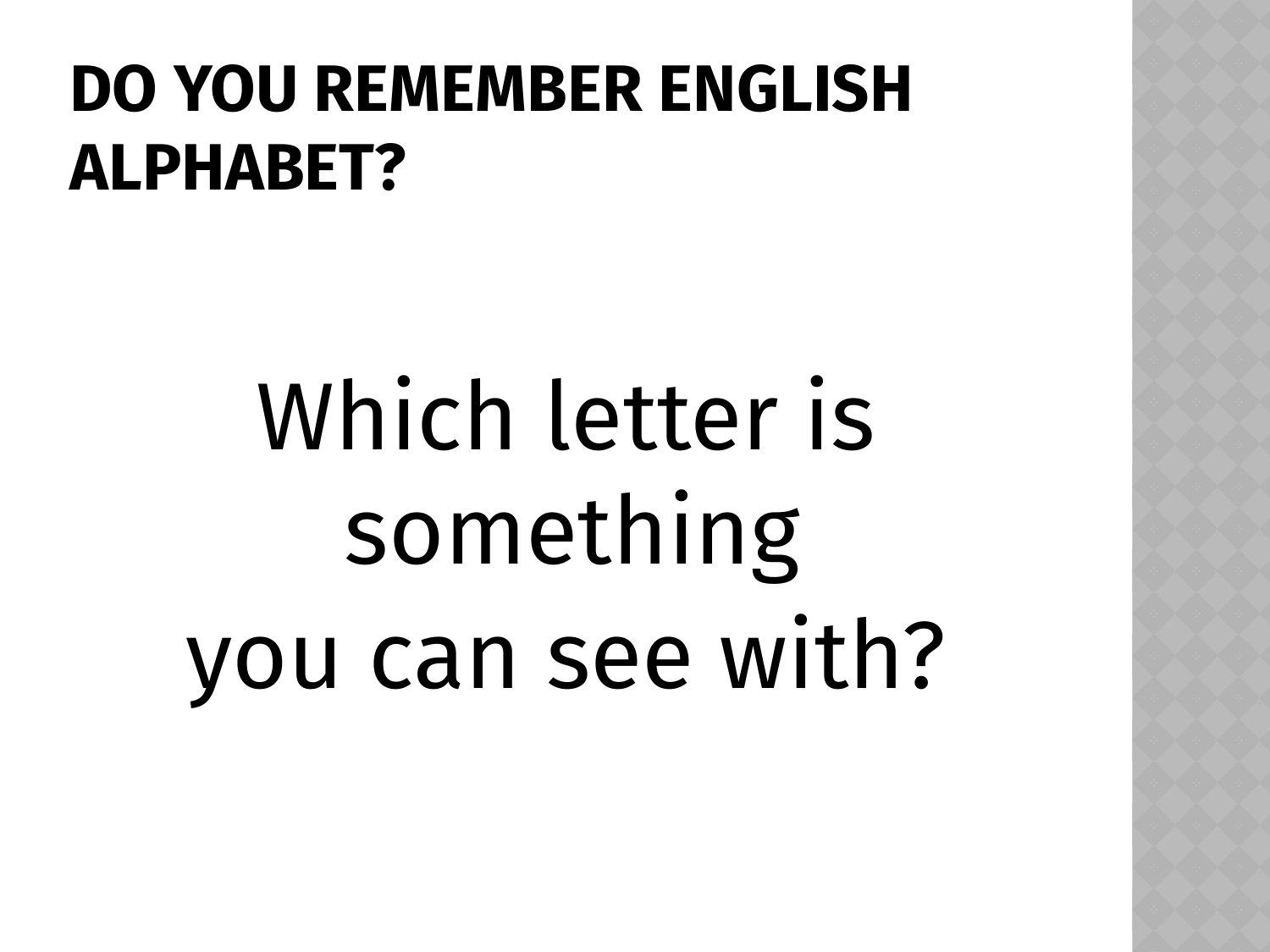

# Do you remember English alphabet?

Which letter is something
you can see with?